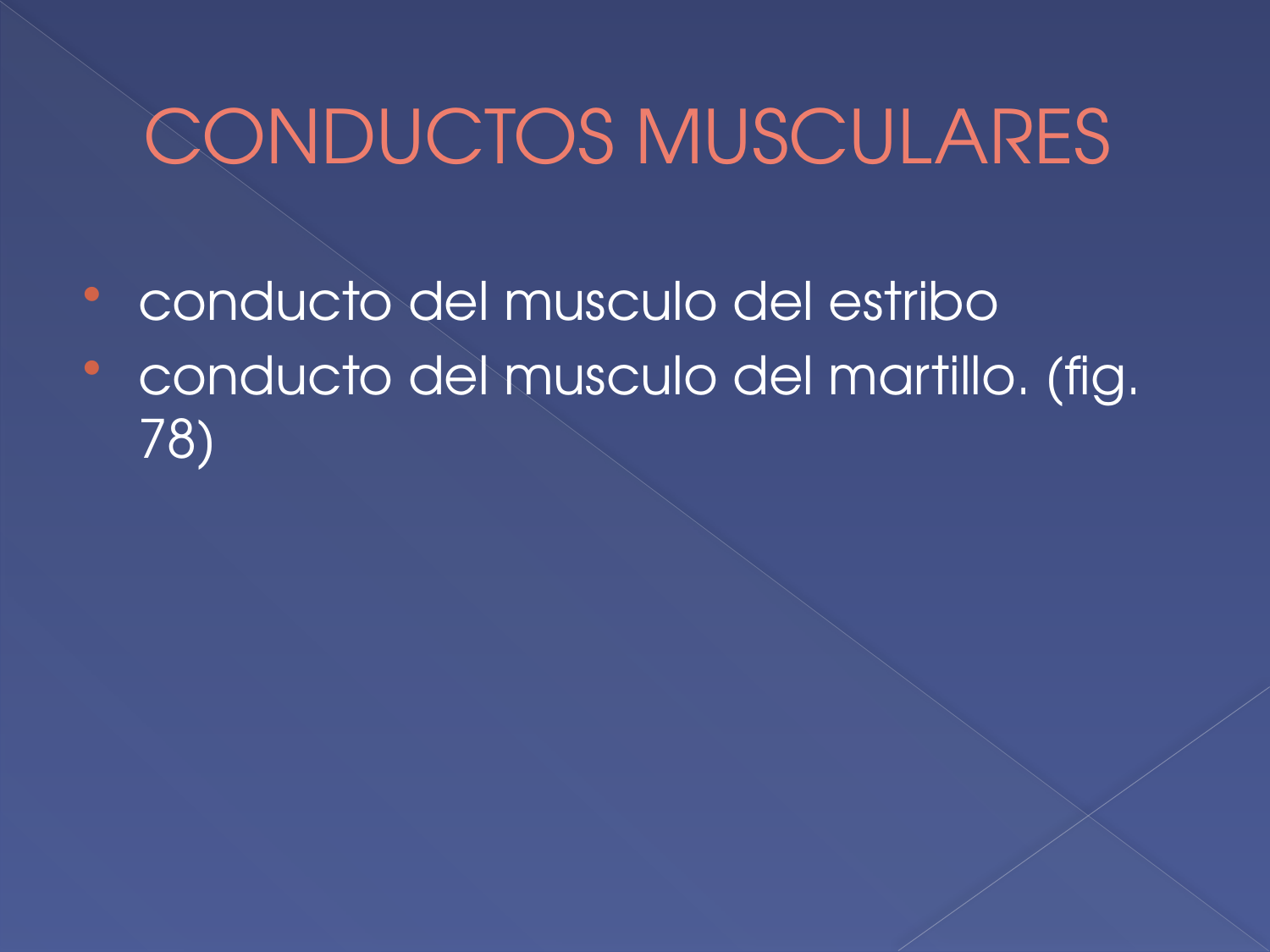

# CONDUCTOS MUSCULARES
conducto del musculo del estribo
conducto del musculo del martillo. (fig. 78)